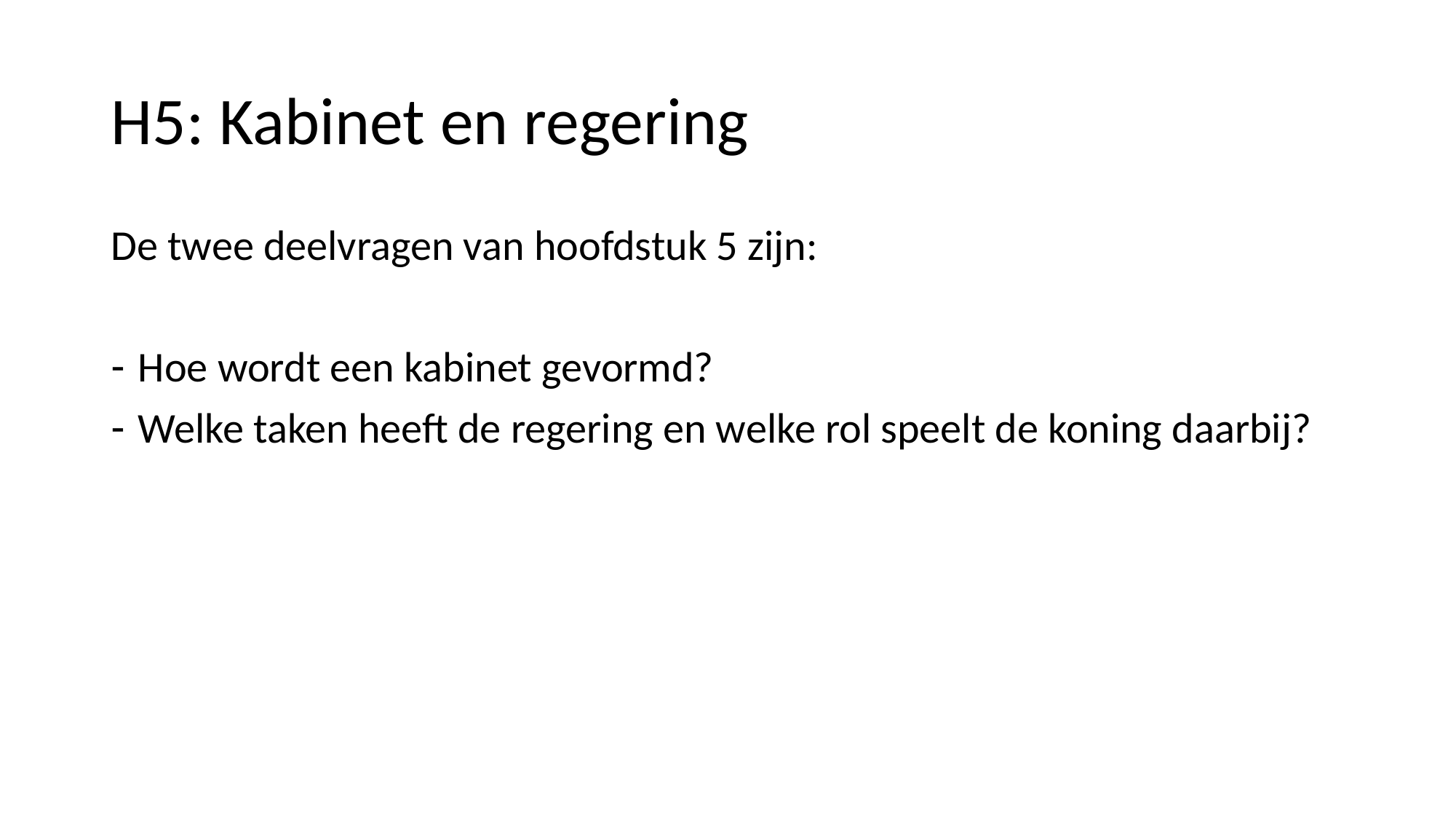

# H5: Kabinet en regering
De twee deelvragen van hoofdstuk 5 zijn:

Hoe wordt een kabinet gevormd?
Welke taken heeft de regering en welke rol speelt de koning daarbij?